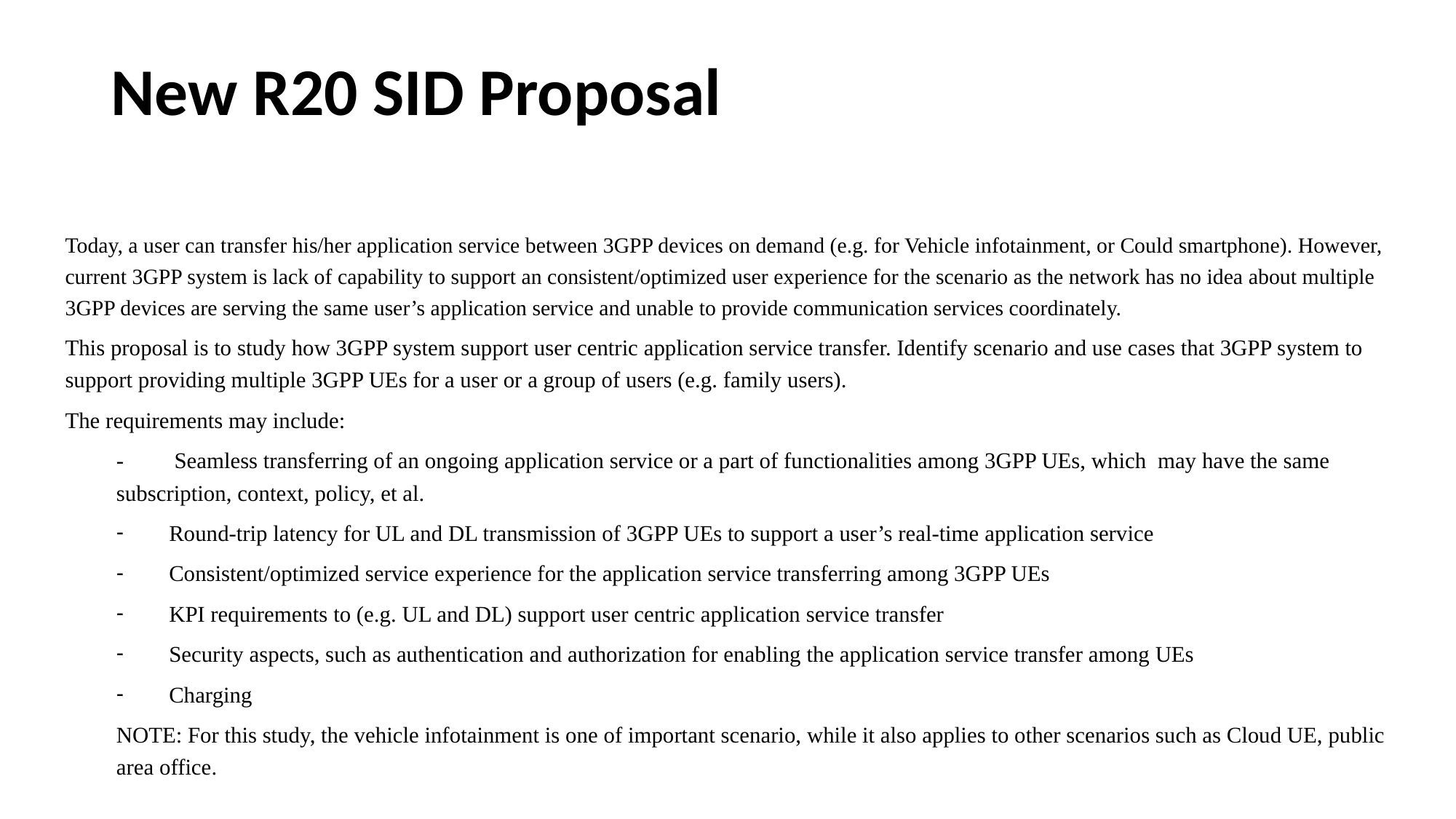

# New R20 SID Proposal
Today, a user can transfer his/her application service between 3GPP devices on demand (e.g. for Vehicle infotainment, or Could smartphone). However, current 3GPP system is lack of capability to support an consistent/optimized user experience for the scenario as the network has no idea about multiple 3GPP devices are serving the same user’s application service and unable to provide communication services coordinately.
This proposal is to study how 3GPP system support user centric application service transfer. Identify scenario and use cases that 3GPP system to support providing multiple 3GPP UEs for a user or a group of users (e.g. family users).
The requirements may include:
-  	Seamless transferring of an ongoing application service or a part of functionalities among 3GPP UEs, which 	may have the same subscription, context, policy, et al.
Round-trip latency for UL and DL transmission of 3GPP UEs to support a user’s real-time application service
Consistent/optimized service experience for the application service transferring among 3GPP UEs
KPI requirements to (e.g. UL and DL) support user centric application service transfer
Security aspects, such as authentication and authorization for enabling the application service transfer among UEs
Charging
NOTE: For this study, the vehicle infotainment is one of important scenario, while it also applies to other scenarios such as Cloud UE, public area office.